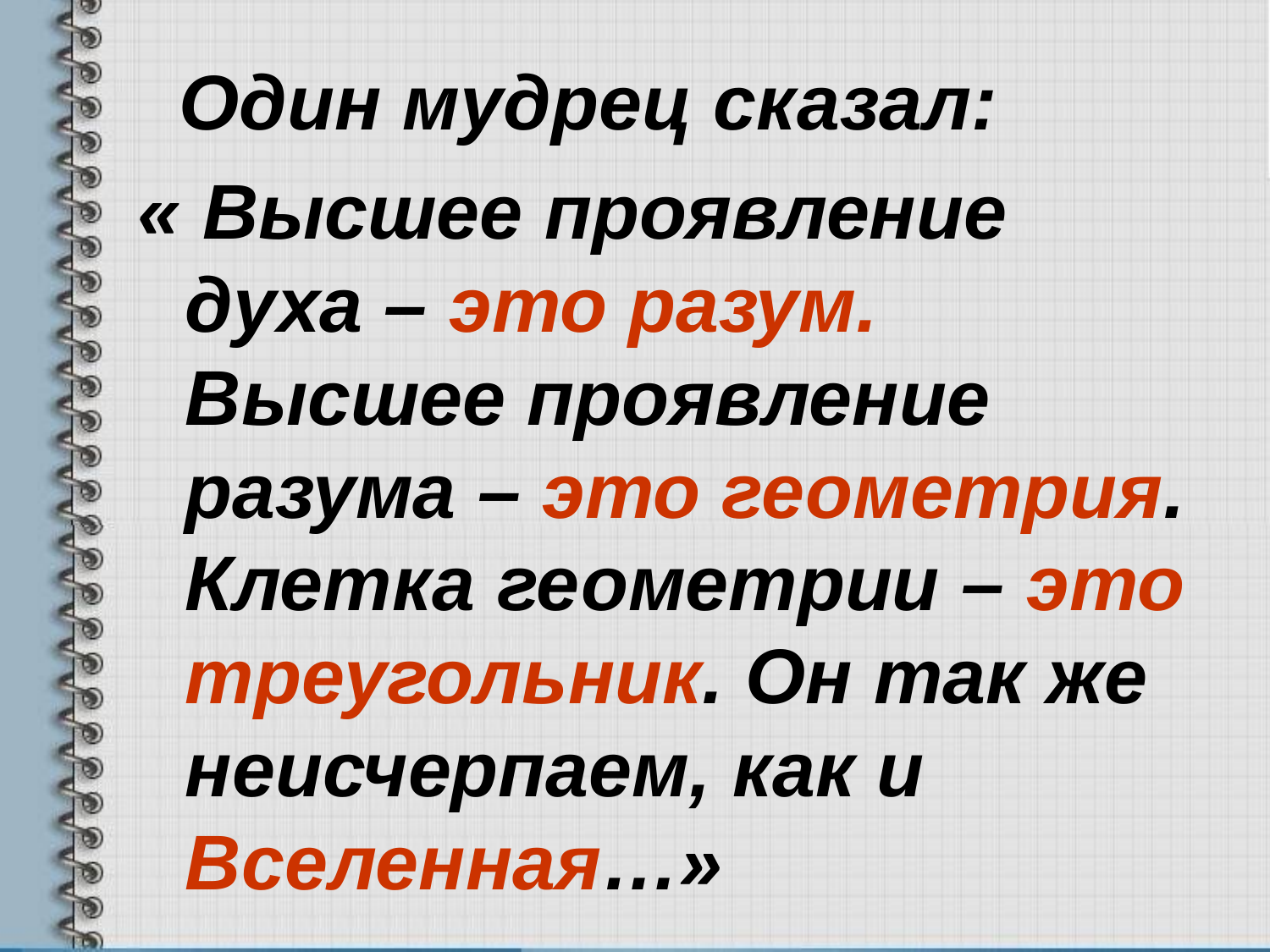

Один мудрец сказал:
« Высшее проявление духа – это разум. Высшее проявление разума – это геометрия. Клетка геометрии – это треугольник. Он так же неисчерпаем, как и Вселенная…»